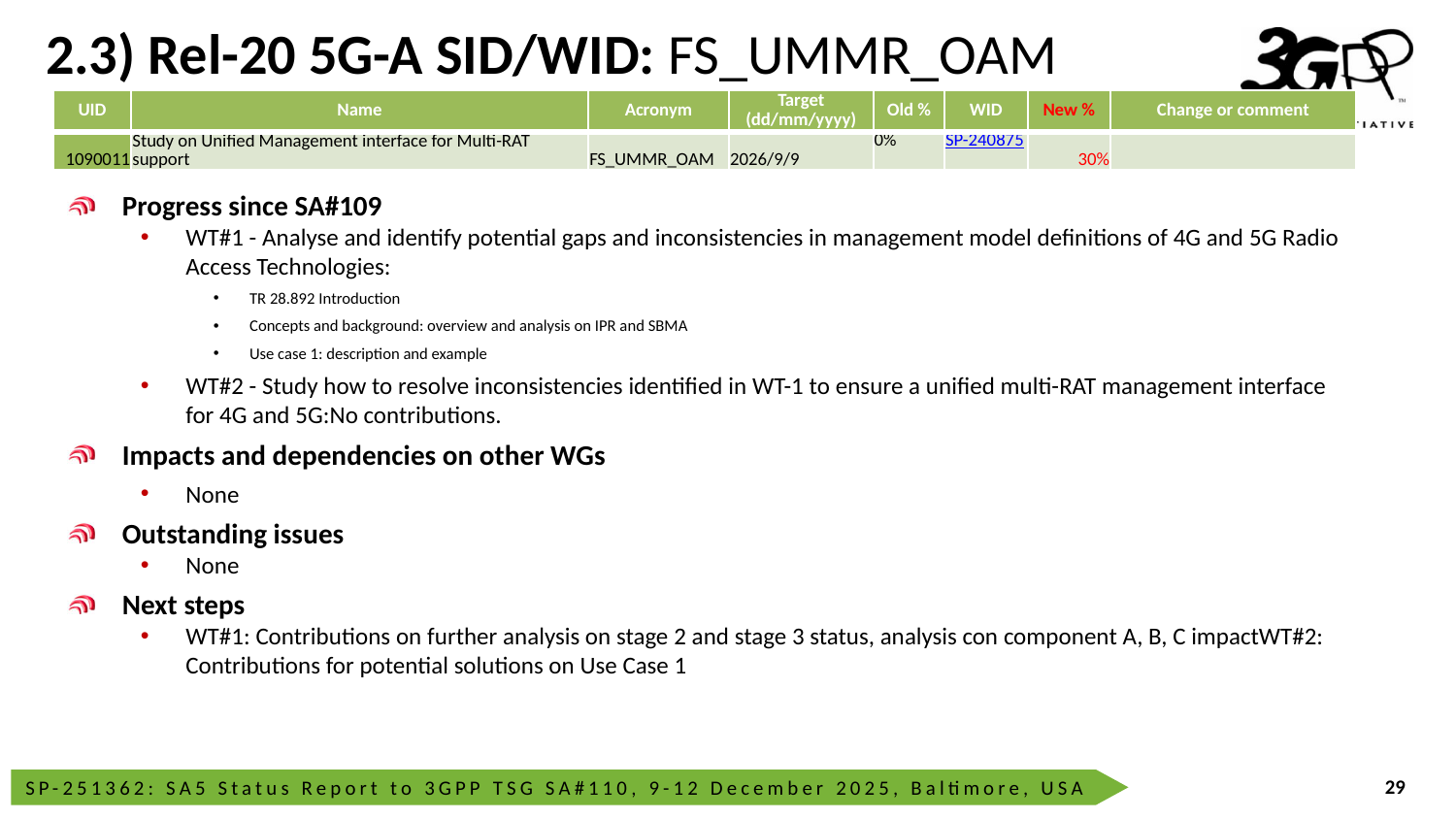

# 2.3) Rel-20 5G-A SID/WID: FS_UMMR_OAM
| UID | Name | Acronym | Target (dd/mm/yyyy) | Old % | WID | New % | Change or comment |
| --- | --- | --- | --- | --- | --- | --- | --- |
| 1090011 | Study on Unified Management interface for Multi-RAT support | FS\_UMMR\_OAM | 2026/9/9 | 0% | SP-240875 | 30% |  |

Progress since SA#109
WT#1 - Analyse and identify potential gaps and inconsistencies in management model definitions of 4G and 5G Radio Access Technologies:
TR 28.892 Introduction
Concepts and background: overview and analysis on IPR and SBMA
Use case 1: description and example
WT#2 - Study how to resolve inconsistencies identified in WT-1 to ensure a unified multi-RAT management interface for 4G and 5G:No contributions.
Impacts and dependencies on other WGs
None
Outstanding issues
None
Next steps
WT#1: Contributions on further analysis on stage 2 and stage 3 status, analysis con component A, B, C impactWT#2: Contributions for potential solutions on Use Case 1